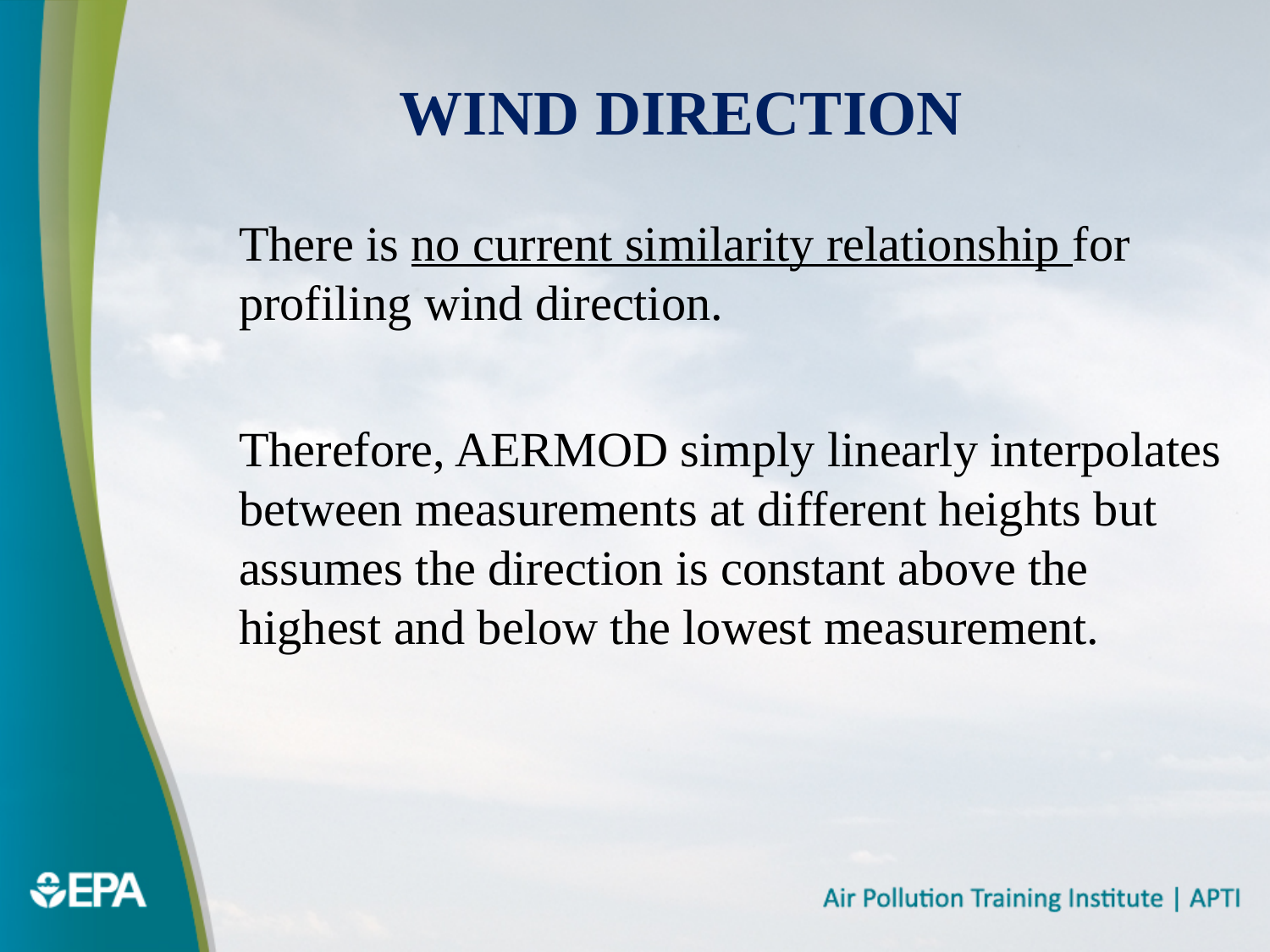

# Wind Direction

There is no current similarity relationship for profiling wind direction.

Therefore, AERMOD simply linearly interpolates between measurements at different heights but assumes the direction is constant above the highest and below the lowest measurement.